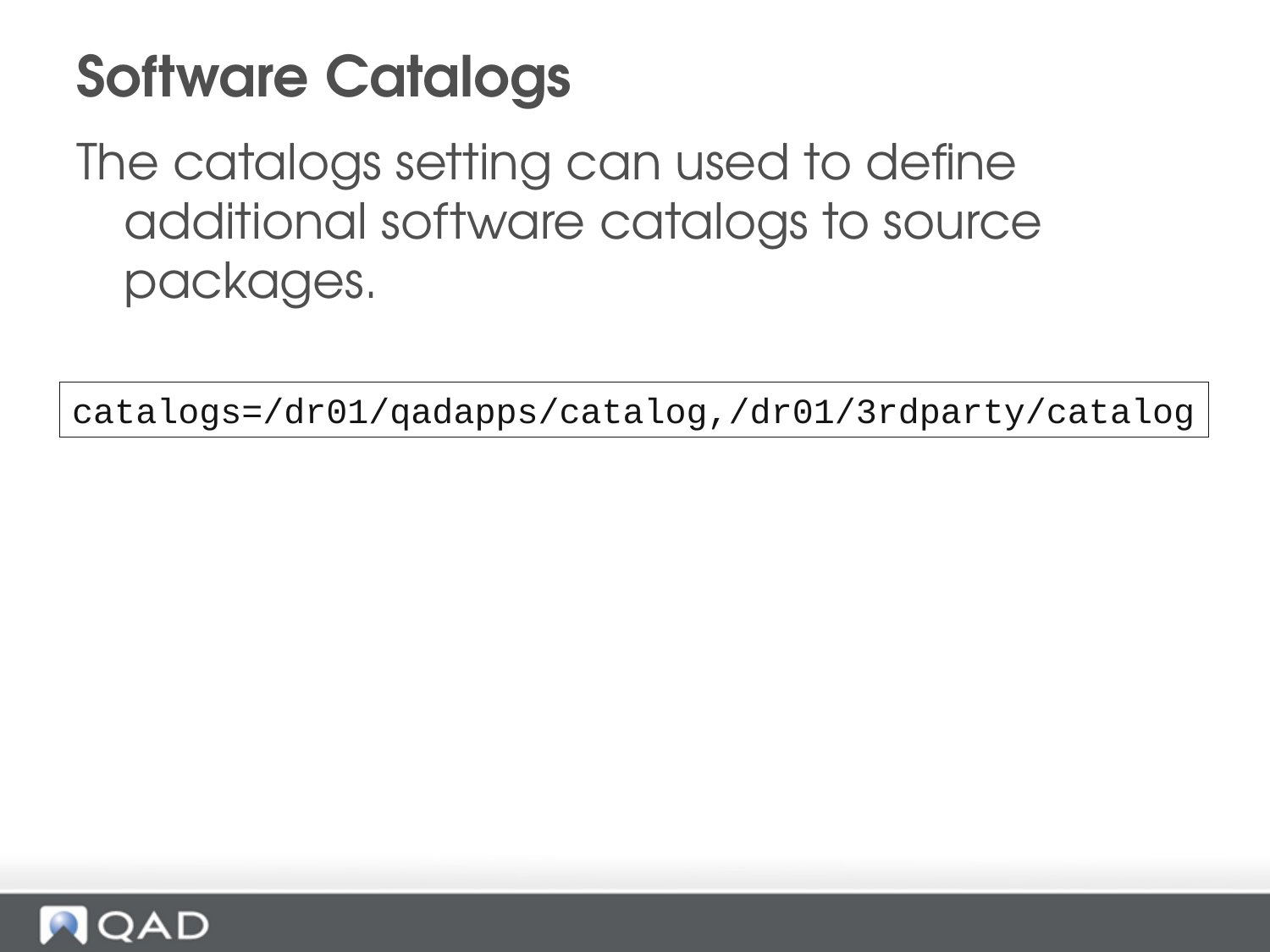

# Software Catalogs
The catalogs setting can used to define additional software catalogs to source packages.
catalogs=/dr01/qadapps/catalog,/dr01/3rdparty/catalog